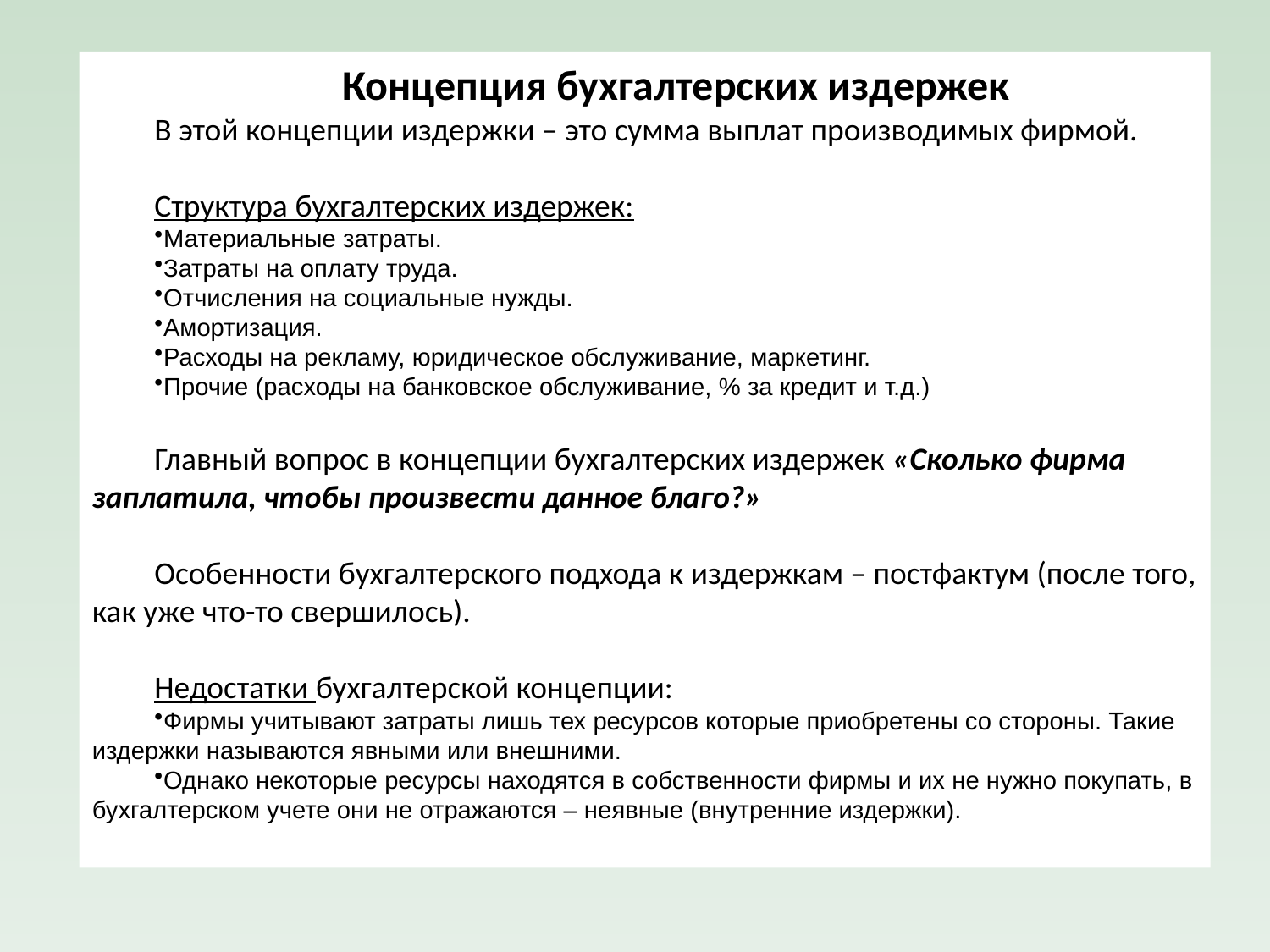

Концепция бухгалтерских издержек
В этой концепции издержки – это сумма выплат производимых фирмой.

Структура бухгалтерских издержек:
Материальные затраты.
Затраты на оплату труда.
Отчисления на социальные нужды.
Амортизация.
Расходы на рекламу, юридическое обслуживание, маркетинг.
Прочие (расходы на банковское обслуживание, % за кредит и т.д.)

Главный вопрос в концепции бухгалтерских издержек «Сколько фирма заплатила, чтобы произвести данное благо?»

Особенности бухгалтерского подхода к издержкам – постфактум (после того, как уже что-то свершилось).

Недостатки бухгалтерской концепции:
Фирмы учитывают затраты лишь тех ресурсов которые приобретены со стороны. Такие издержки называются явными или внешними.
Однако некоторые ресурсы находятся в собственности фирмы и их не нужно покупать, в бухгалтерском учете они не отражаются – неявные (внутренние издержки).